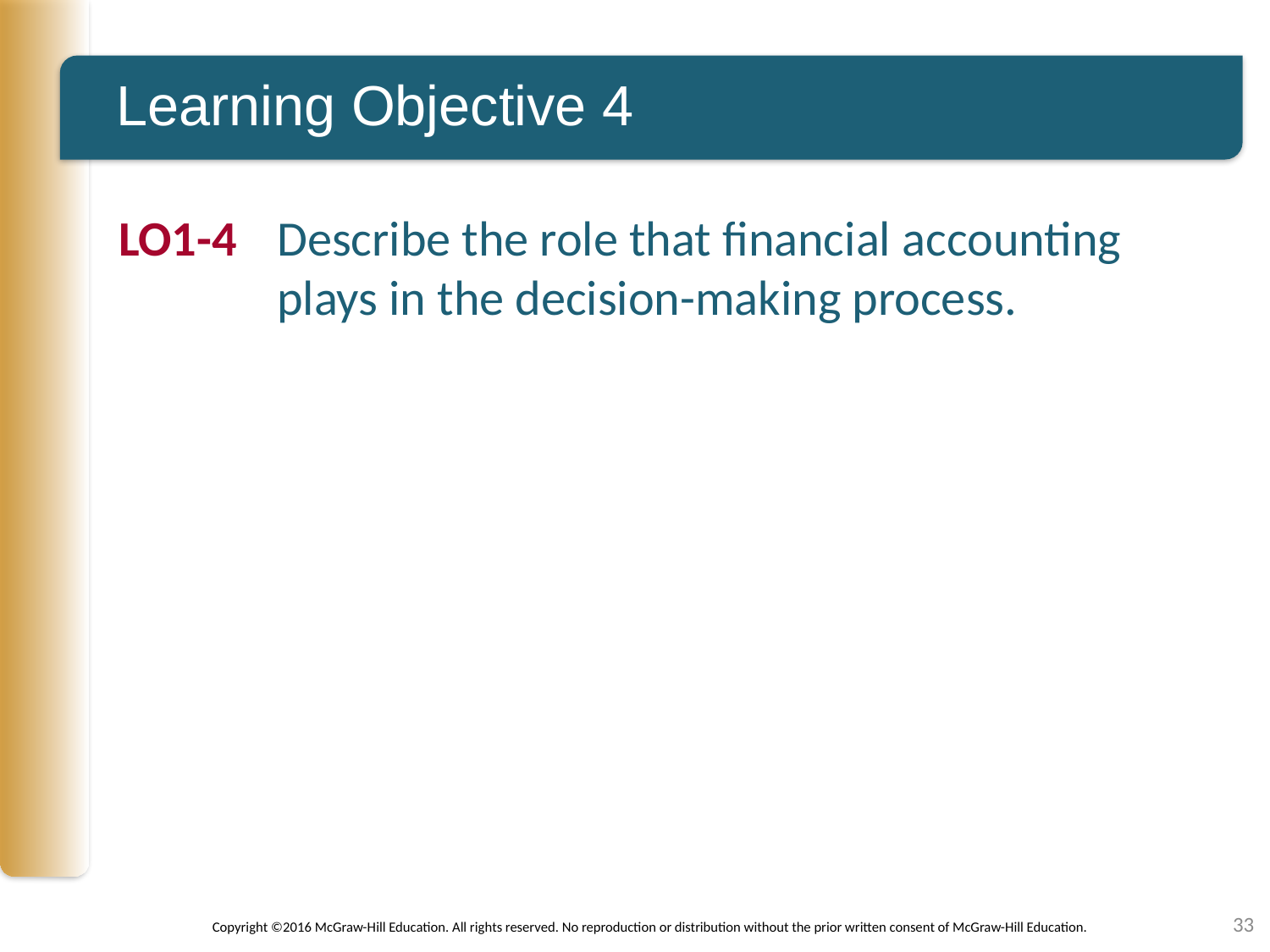

# Learning Objective 4
LO1-4	Describe the role that financial accounting plays in the decision-making process.
33
Copyright ©2016 McGraw-Hill Education. All rights reserved. No reproduction or distribution without the prior written consent of McGraw-Hill Education.